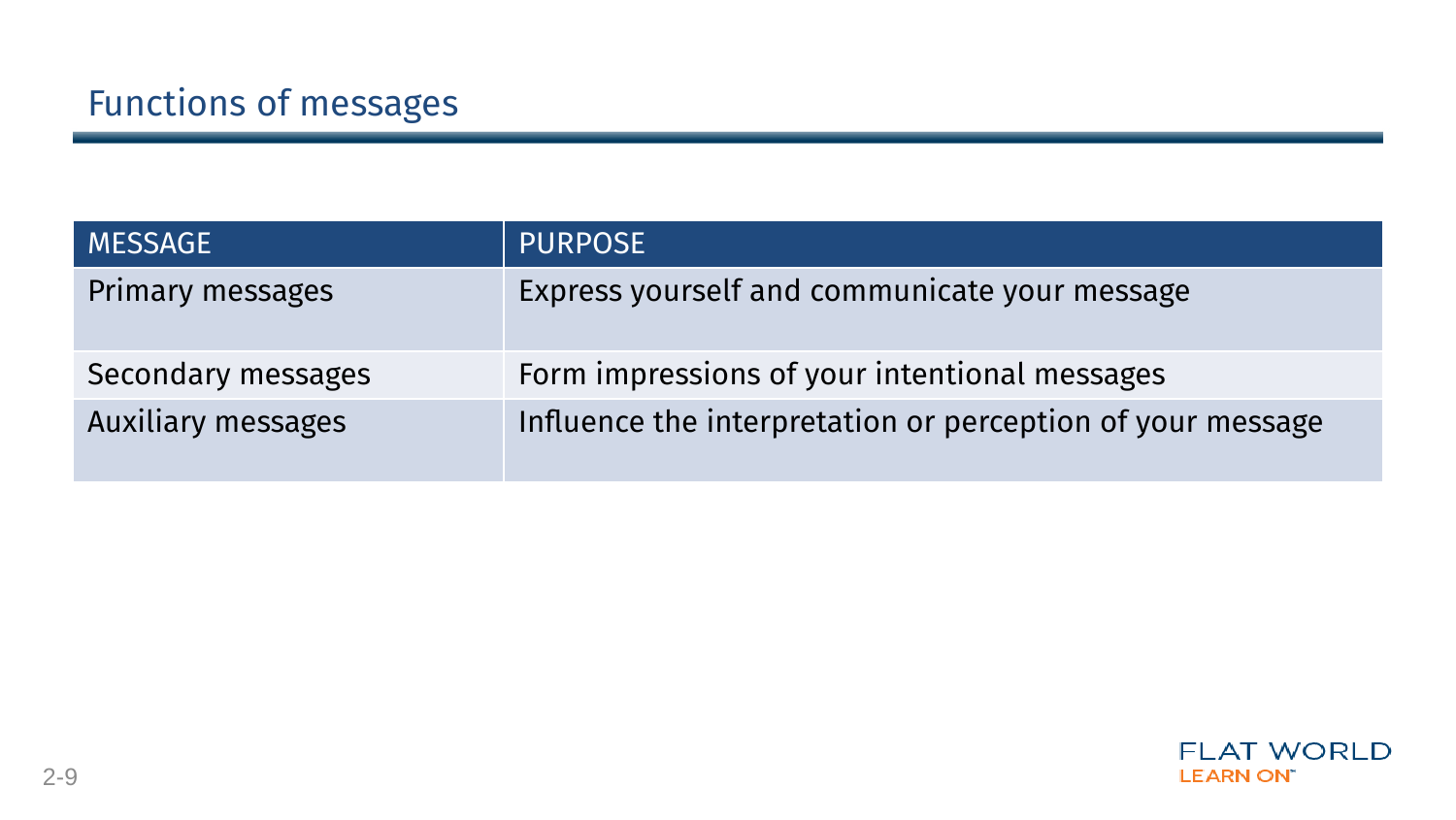

# Functions of messages
| MESSAGE | PURPOSE |
| --- | --- |
| Primary messages | Express yourself and communicate your message |
| Secondary messages | Form impressions of your intentional messages |
| Auxiliary messages | Influence the interpretation or perception of your message |
2-9